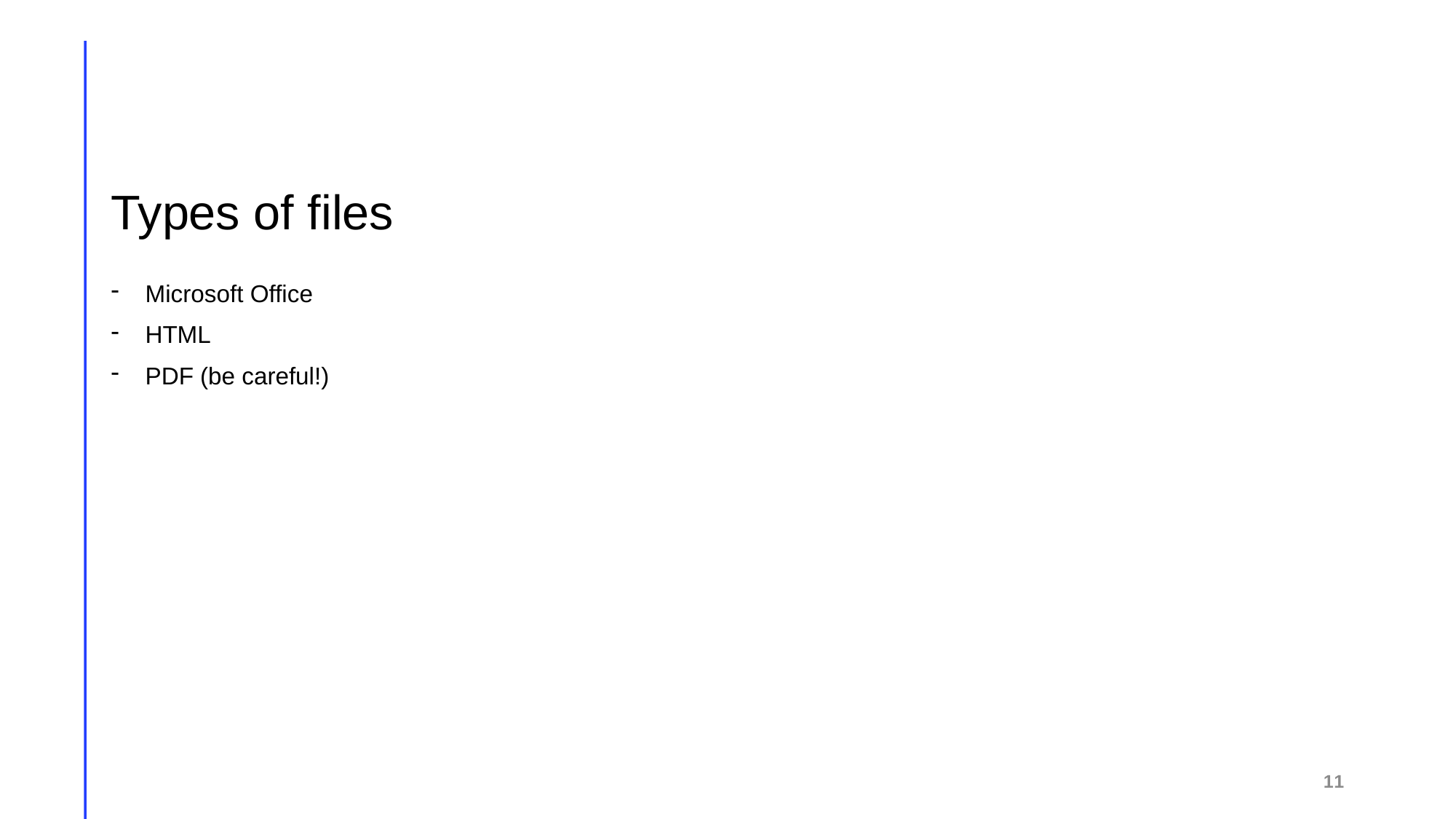

# Types of files
Microsoft Office
HTML
PDF (be careful!)
11